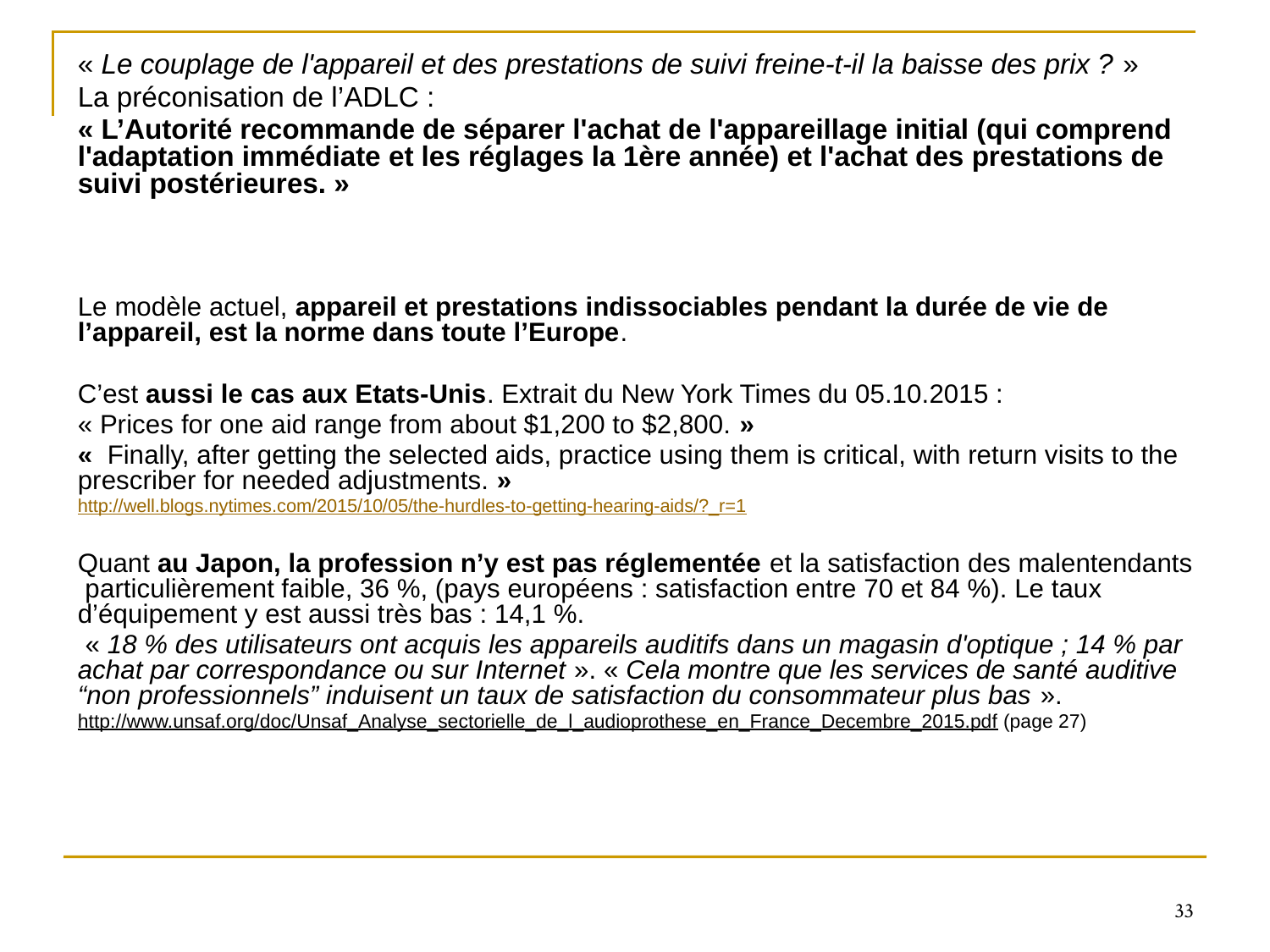

« Le couplage de l'appareil et des prestations de suivi freine-t-il la baisse des prix ? »
La préconisation de l’ADLC :
« L’Autorité recommande de séparer l'achat de l'appareillage initial (qui comprend l'adaptation immédiate et les réglages la 1ère année) et l'achat des prestations de suivi postérieures. »

Le modèle actuel, appareil et prestations indissociables pendant la durée de vie de l’appareil, est la norme dans toute l’Europe.

C’est aussi le cas aux Etats-Unis. Extrait du New York Times du 05.10.2015 :
« Prices for one aid range from about $1,200 to $2,800. »
«  Finally, after getting the selected aids, practice using them is critical, with return visits to the prescriber for needed adjustments. »
http://well.blogs.nytimes.com/2015/10/05/the-hurdles-to-getting-hearing-aids/?_r=1

Quant au Japon, la profession n’y est pas réglementée et la satisfaction des malentendants  particulièrement faible, 36 %, (pays européens : satisfaction entre 70 et 84 %). Le taux d’équipement y est aussi très bas : 14,1 %.
 « 18 % des utilisateurs ont acquis les appareils auditifs dans un magasin d'optique ; 14 % par achat par correspondance ou sur Internet ». « Cela montre que les services de santé auditive “non professionnels” induisent un taux de satisfaction du consommateur plus bas ».
http://www.unsaf.org/doc/Unsaf_Analyse_sectorielle_de_l_audioprothese_en_France_Decembre_2015.pdf (page 27)

33